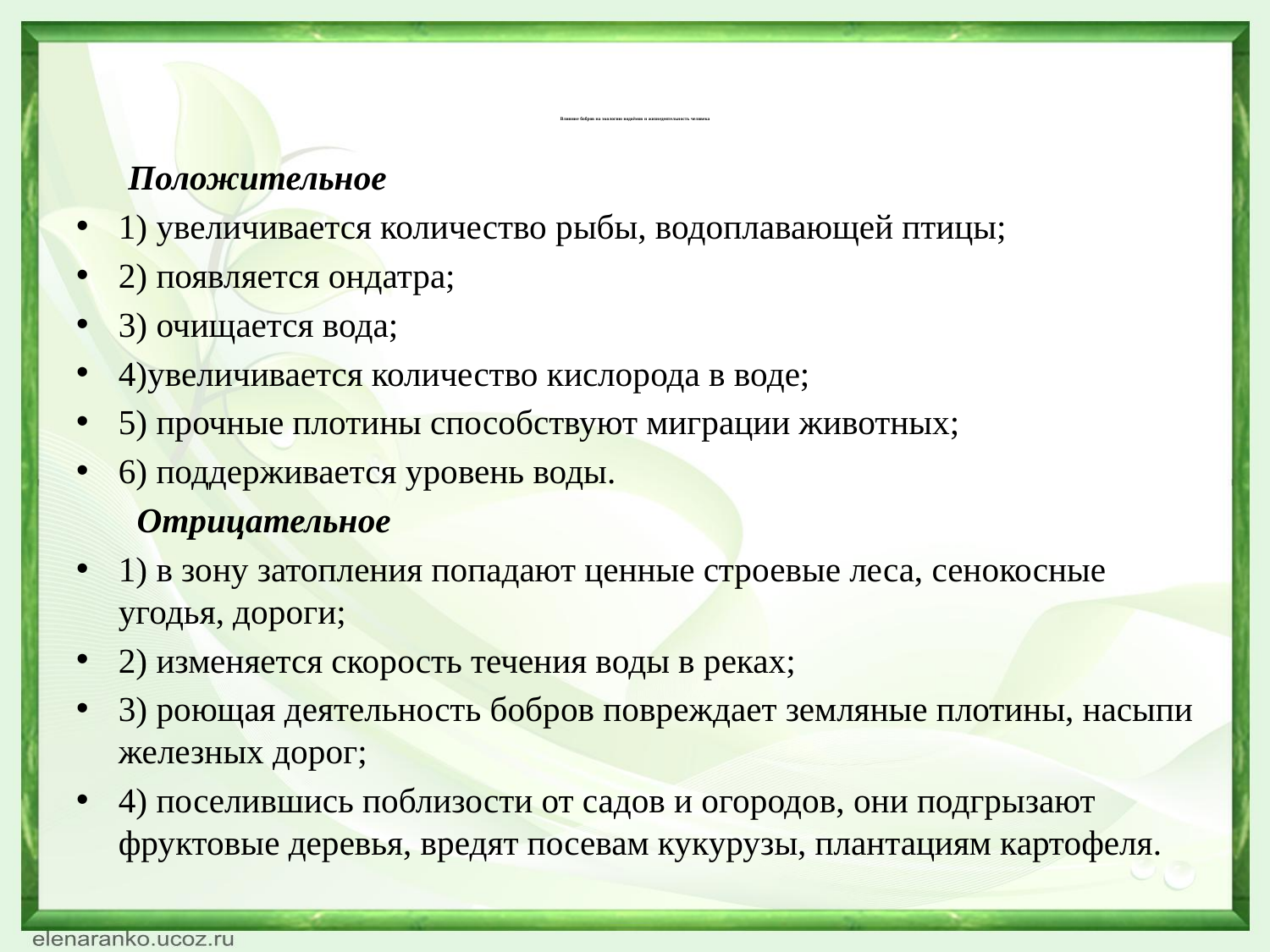

# Влияние бобров на экологию водоёмов и жизнедеятельность человека
      Положительное
1) увеличивается количество рыбы, водоплавающей птицы;
2) появляется ондатра;
3) очищается вода;
4)увеличивается количество кислорода в воде;
5) прочные плотины способствуют миграции животных;
6) поддерживается уровень воды.
       Отрицательное
1) в зону затопления попадают ценные строевые леса, сенокосные угодья, дороги;
2) изменяется скорость течения воды в реках;
3) роющая деятельность бобров повреждает земляные плотины, насыпи железных дорог;
4) поселившись поблизости от садов и огородов, они подгрызают фруктовые деревья, вредят посевам кукурузы, плантациям картофеля.